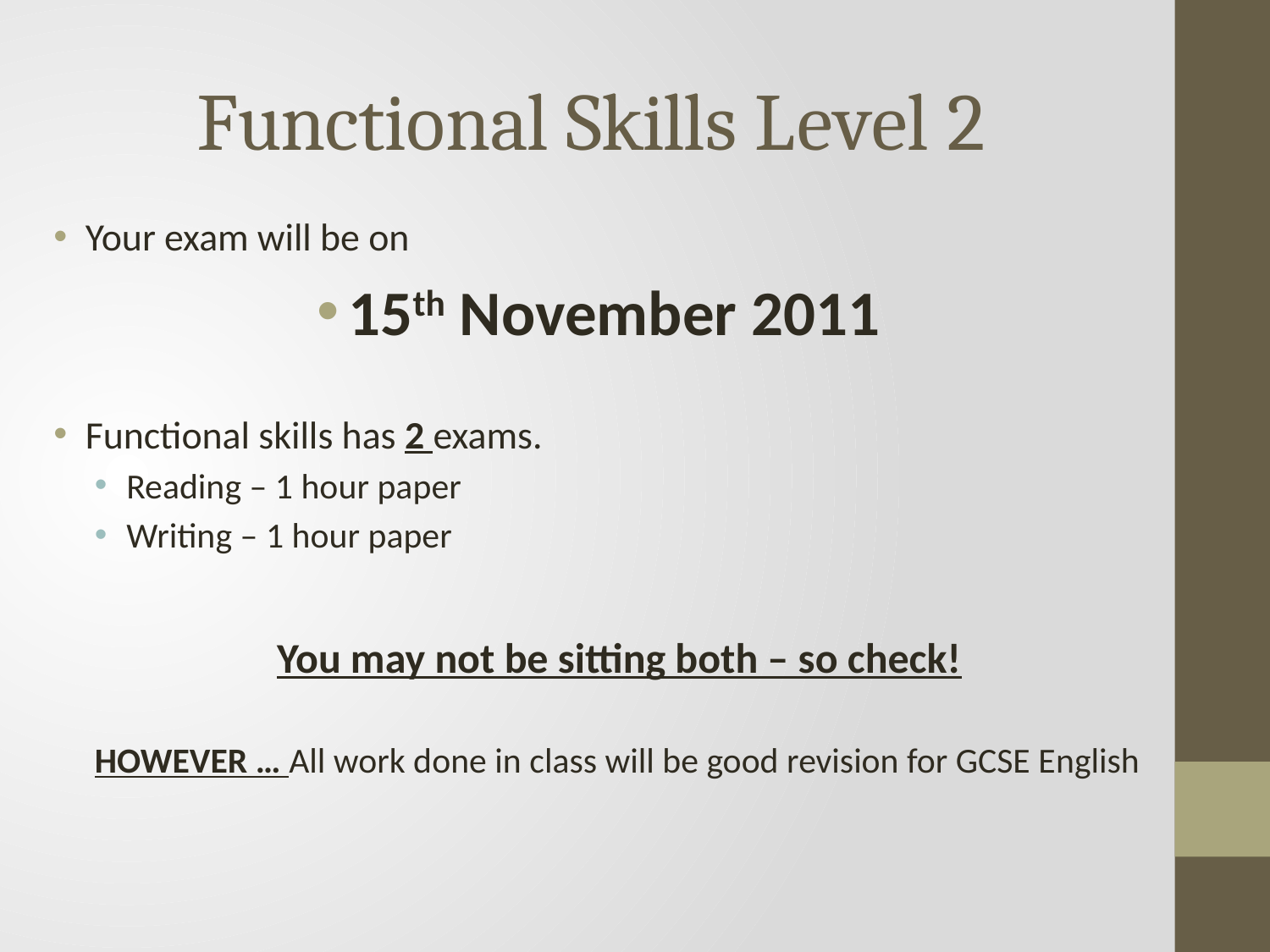

# Functional Skills Level 2
Your exam will be on
15th November 2011

Functional skills has 2 exams.
Reading – 1 hour paper
Writing – 1 hour paper

You may not be sitting both – so check!

HOWEVER … All work done in class will be good revision for GCSE English